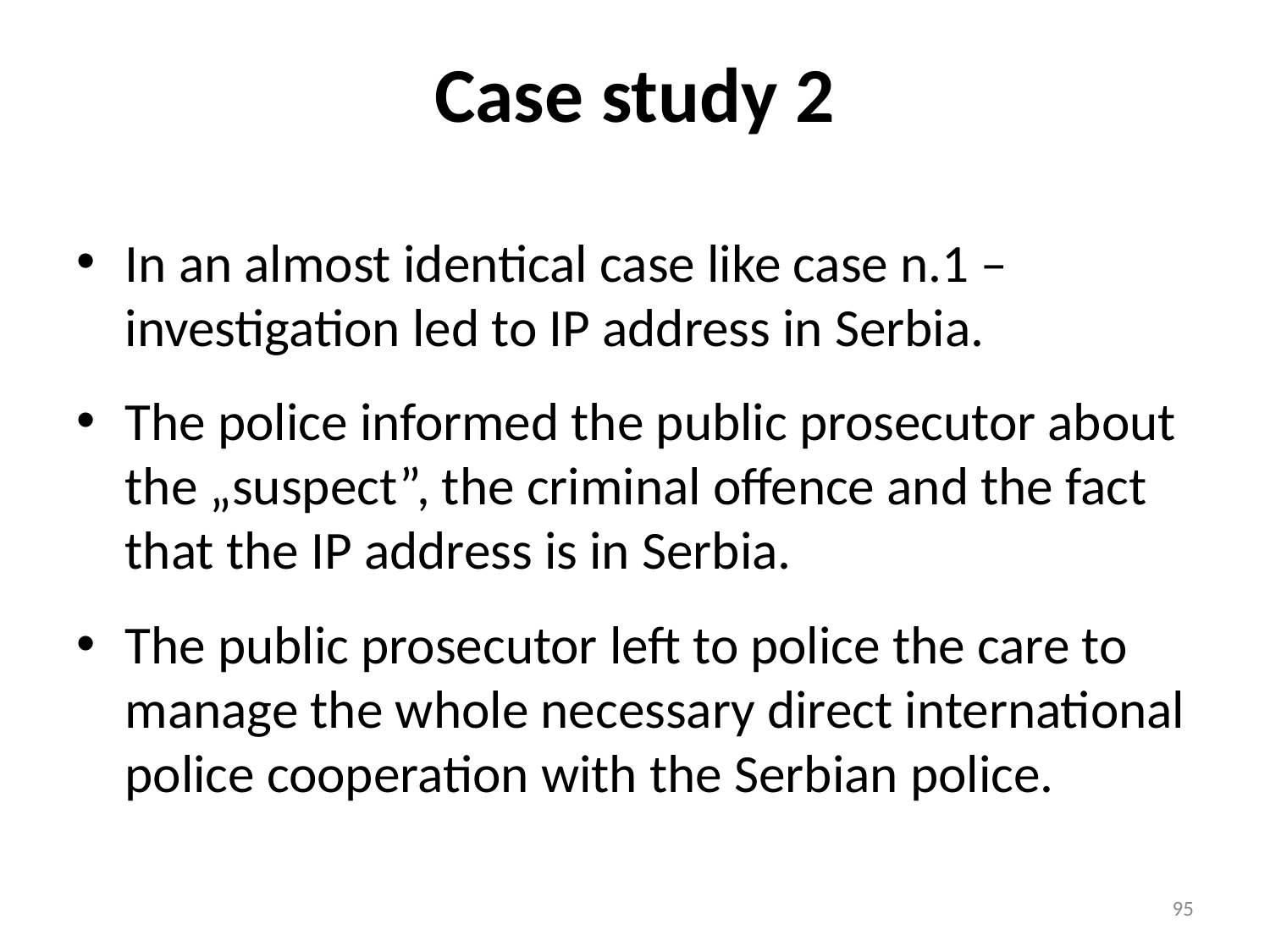

# Case study 2
In an almost identical case like case n.1 – investigation led to IP address in Serbia.
The police informed the public prosecutor about the „suspect”, the criminal offence and the fact that the IP address is in Serbia.
The public prosecutor left to police the care to manage the whole necessary direct international police cooperation with the Serbian police.

95